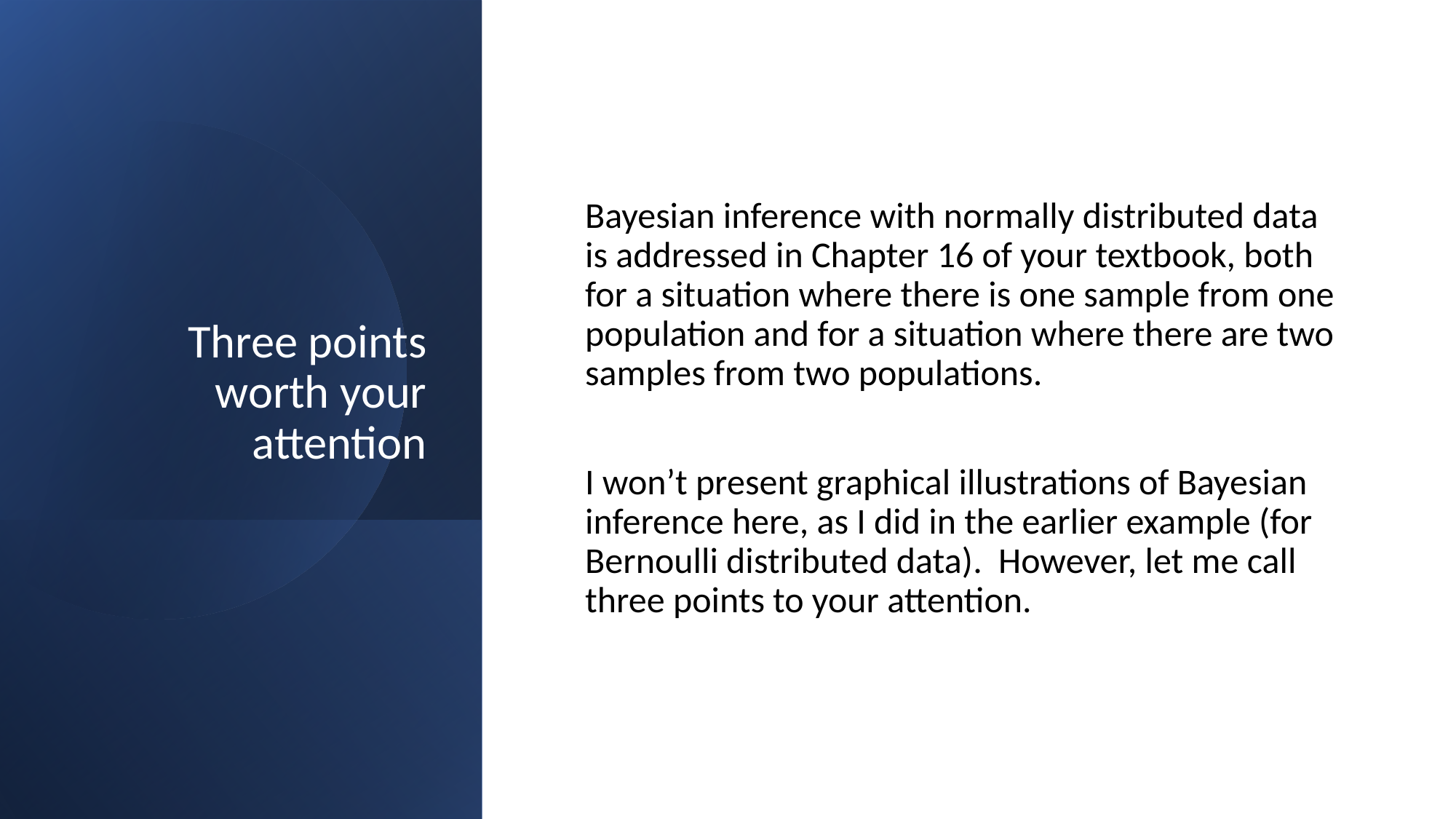

# Three points worth your attention
Bayesian inference with normally distributed data is addressed in Chapter 16 of your textbook, both for a situation where there is one sample from one population and for a situation where there are two samples from two populations.

I won’t present graphical illustrations of Bayesian inference here, as I did in the earlier example (for Bernoulli distributed data).  However, let me call three points to your attention.